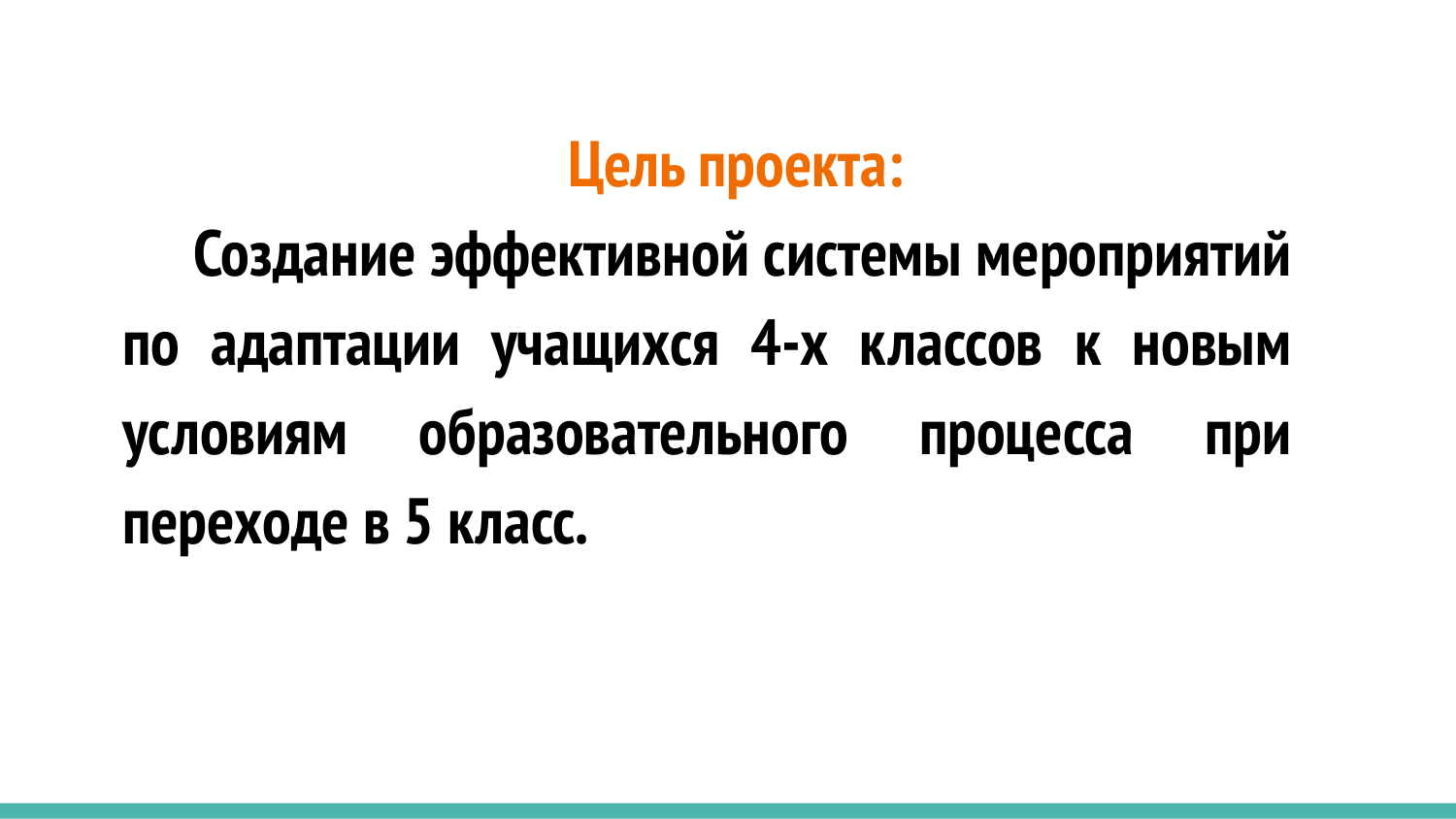

# Цель проекта:
Создание эффективной системы мероприятий по адаптации учащихся 4-х классов к новым условиям образовательного процесса при переходе в 5 класс.